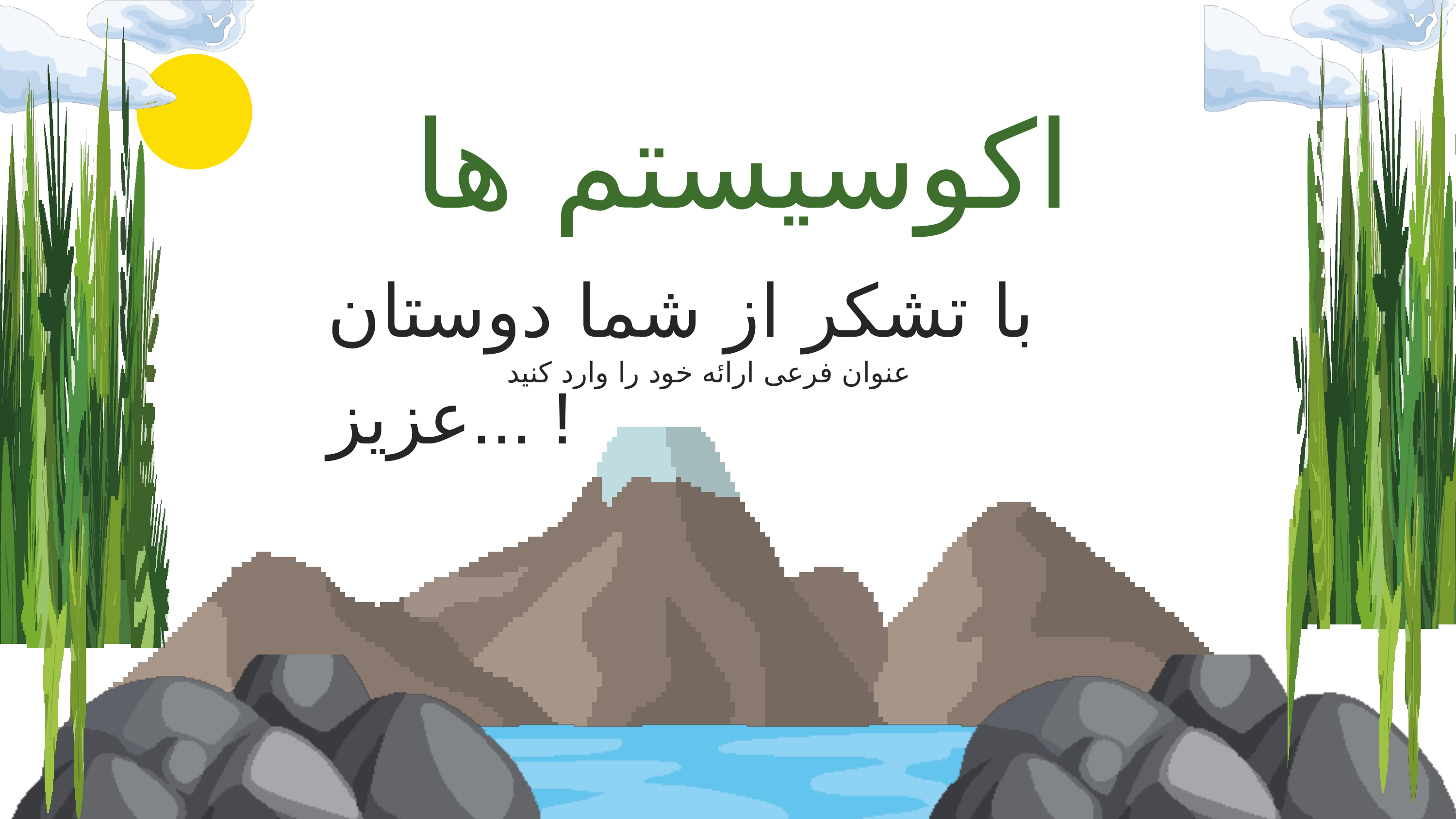

اکوسیستم ها
با تشکر از شما دوستان عزیز... !

عنوان فرعی ارائه خود را وارد کنید